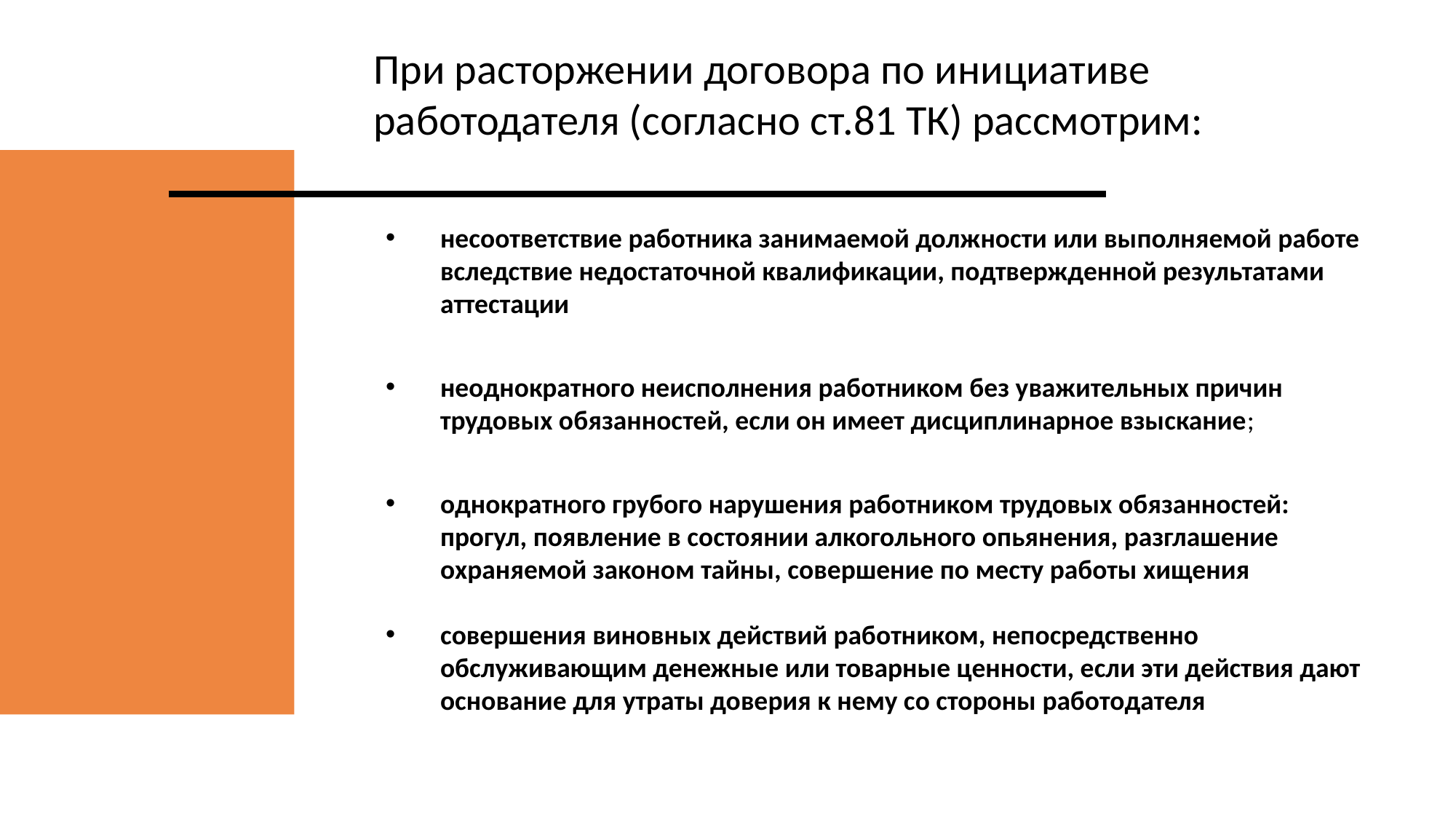

При расторжении договора по инициативе работодателя (согласно ст.81 ТК) рассмотрим:

несоответствие работника занимаемой должности или выполняемой работе вследствие недостаточной квалификации, подтвержденной результатами аттестации

неоднократного неисполнения работником без уважительных причин трудовых обязанностей, если он имеет дисциплинарное взыскание;

однократного грубого нарушения работником трудовых обязанностей: прогул, появление в состоянии алкогольного опьянения, разглашение охраняемой законом тайны, совершение по месту работы хищения

совершения виновных действий работником, непосредственно обслуживающим денежные или товарные ценности, если эти действия дают основание для утраты доверия к нему со стороны работодателя